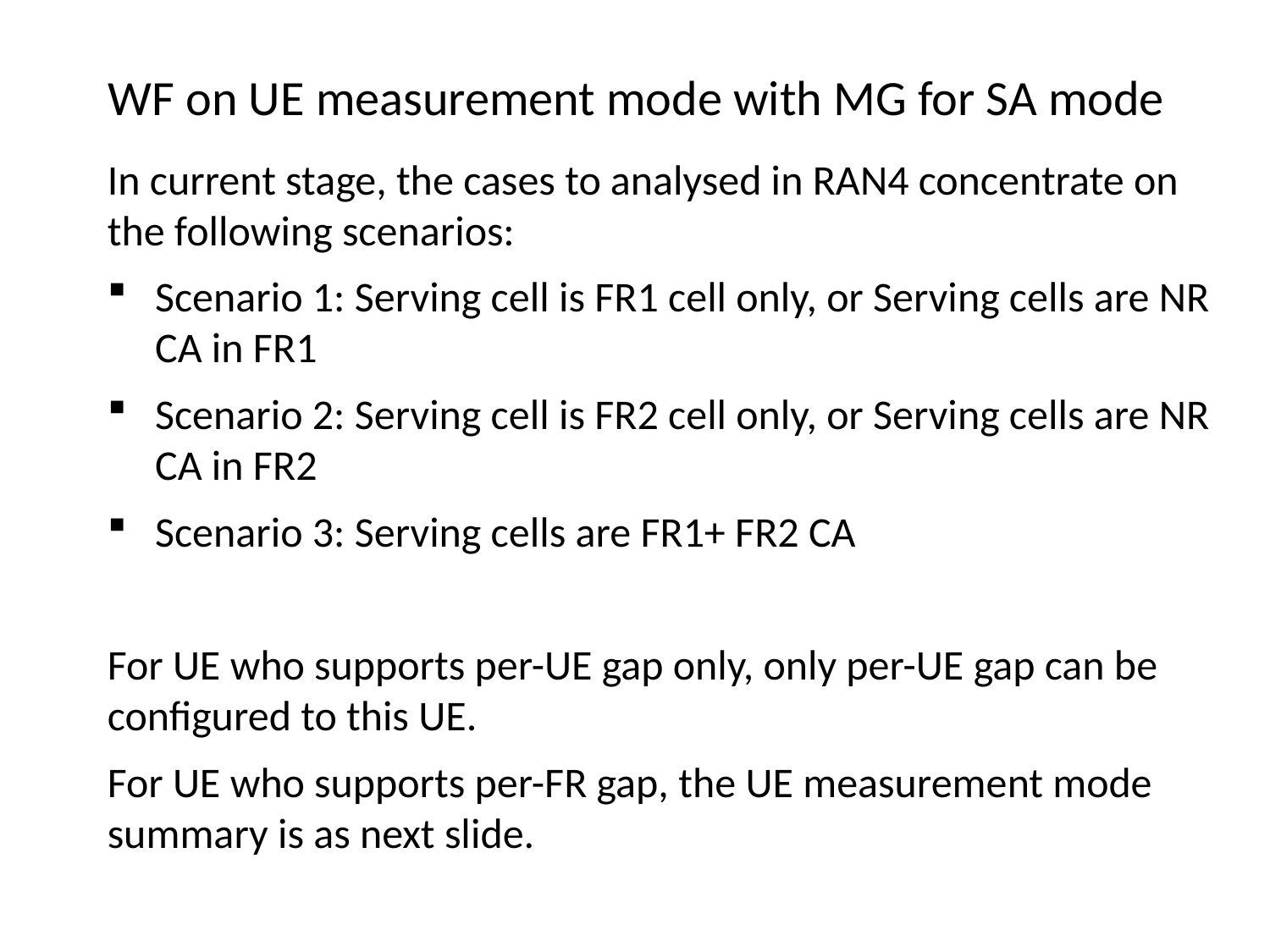

# WF on UE measurement mode with MG for SA mode
In current stage, the cases to analysed in RAN4 concentrate on the following scenarios:
Scenario 1: Serving cell is FR1 cell only, or Serving cells are NR CA in FR1
Scenario 2: Serving cell is FR2 cell only, or Serving cells are NR CA in FR2
Scenario 3: Serving cells are FR1+ FR2 CA

For UE who supports per-UE gap only, only per-UE gap can be configured to this UE.
For UE who supports per-FR gap, the UE measurement mode summary is as next slide.